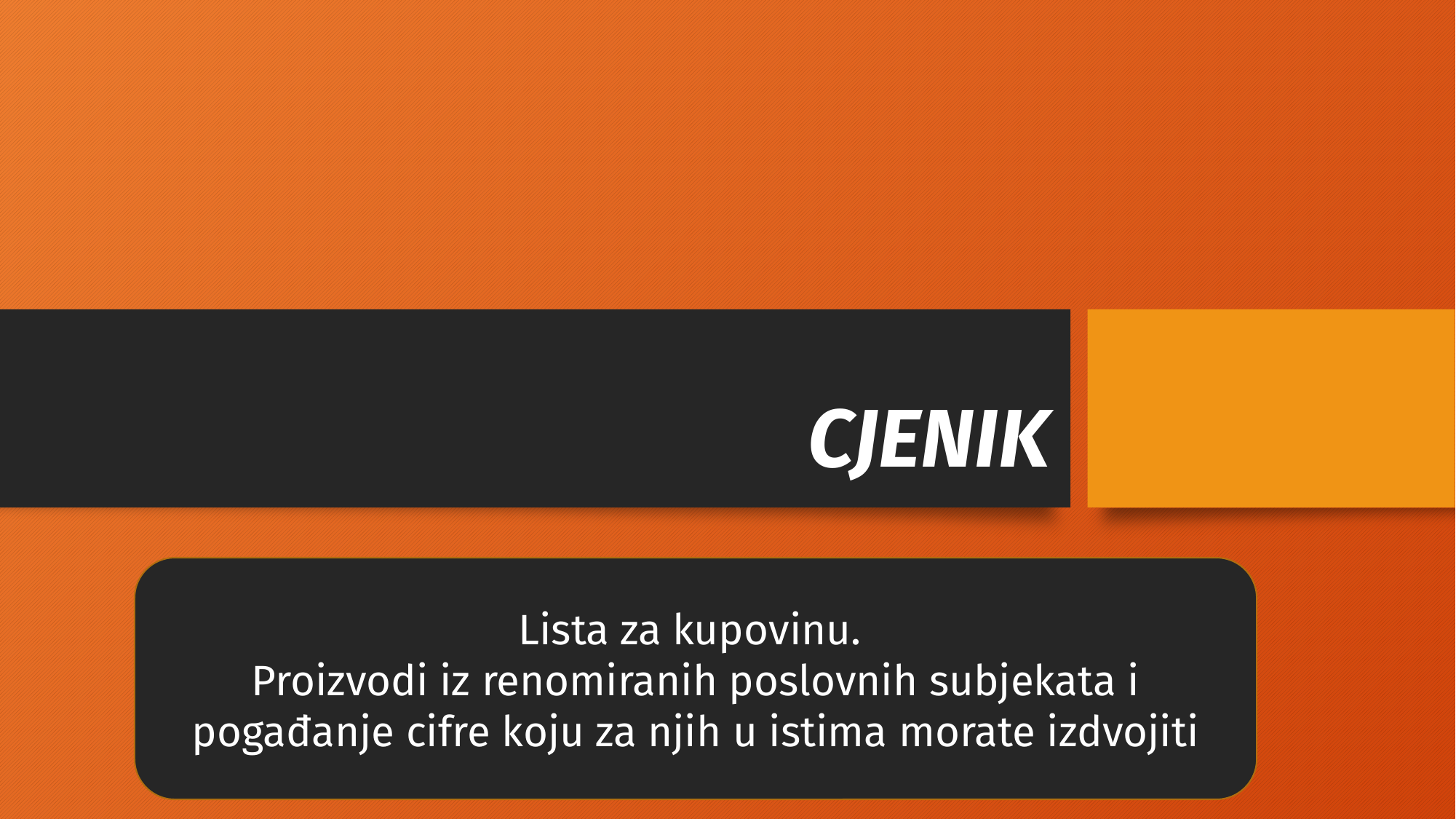

# CJENIK
Lista za kupovinu.
Proizvodi iz renomiranih poslovnih subjekata i pogađanje cifre koju za njih u istima morate izdvojiti